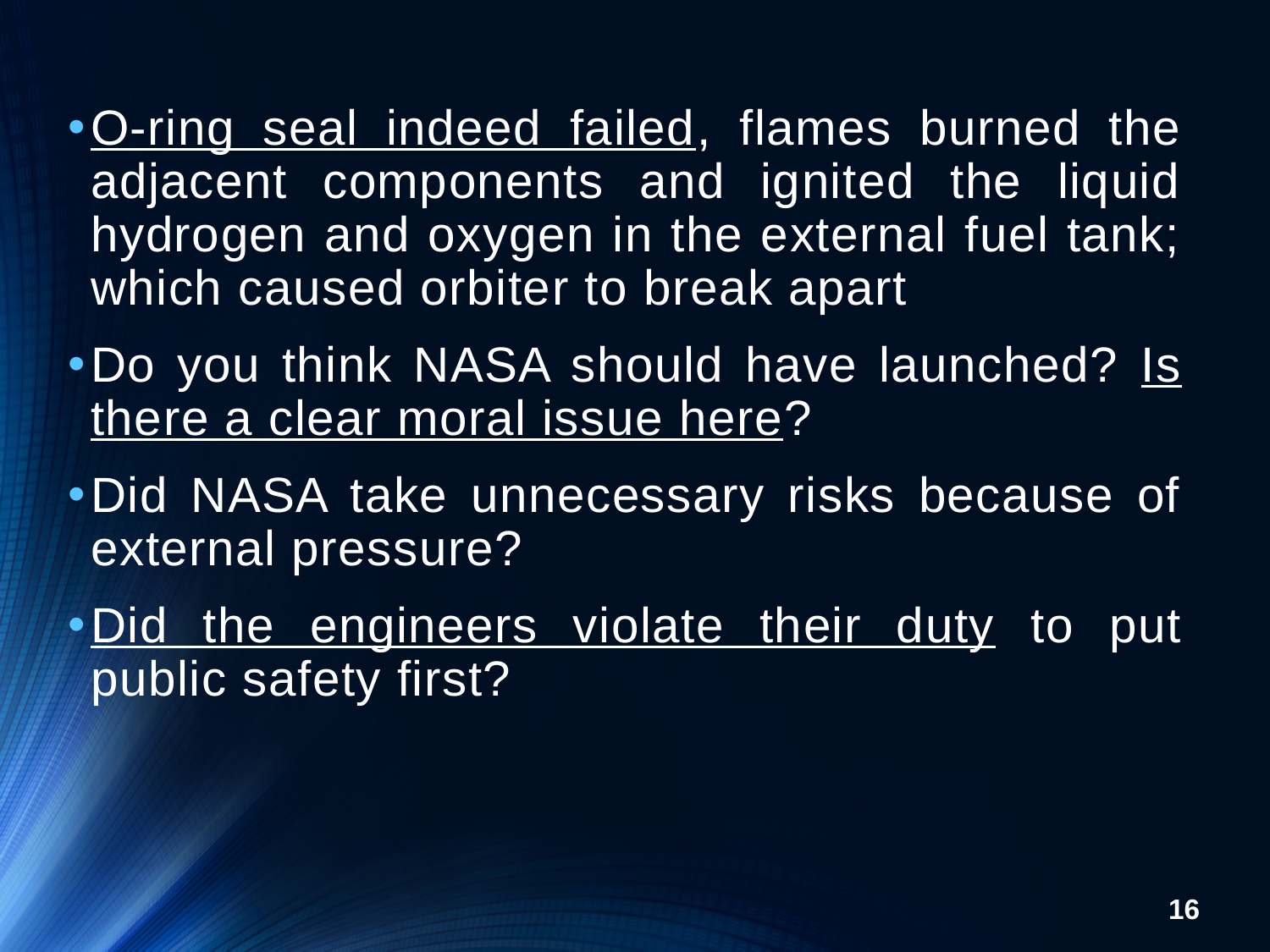

O-ring seal indeed failed, flames burned the adjacent components and ignited the liquid hydrogen and oxygen in the external fuel tank; which caused orbiter to break apart
Do you think NASA should have launched? Is there a clear moral issue here?
Did NASA take unnecessary risks because of external pressure?
Did the engineers violate their duty to put public safety first?
16